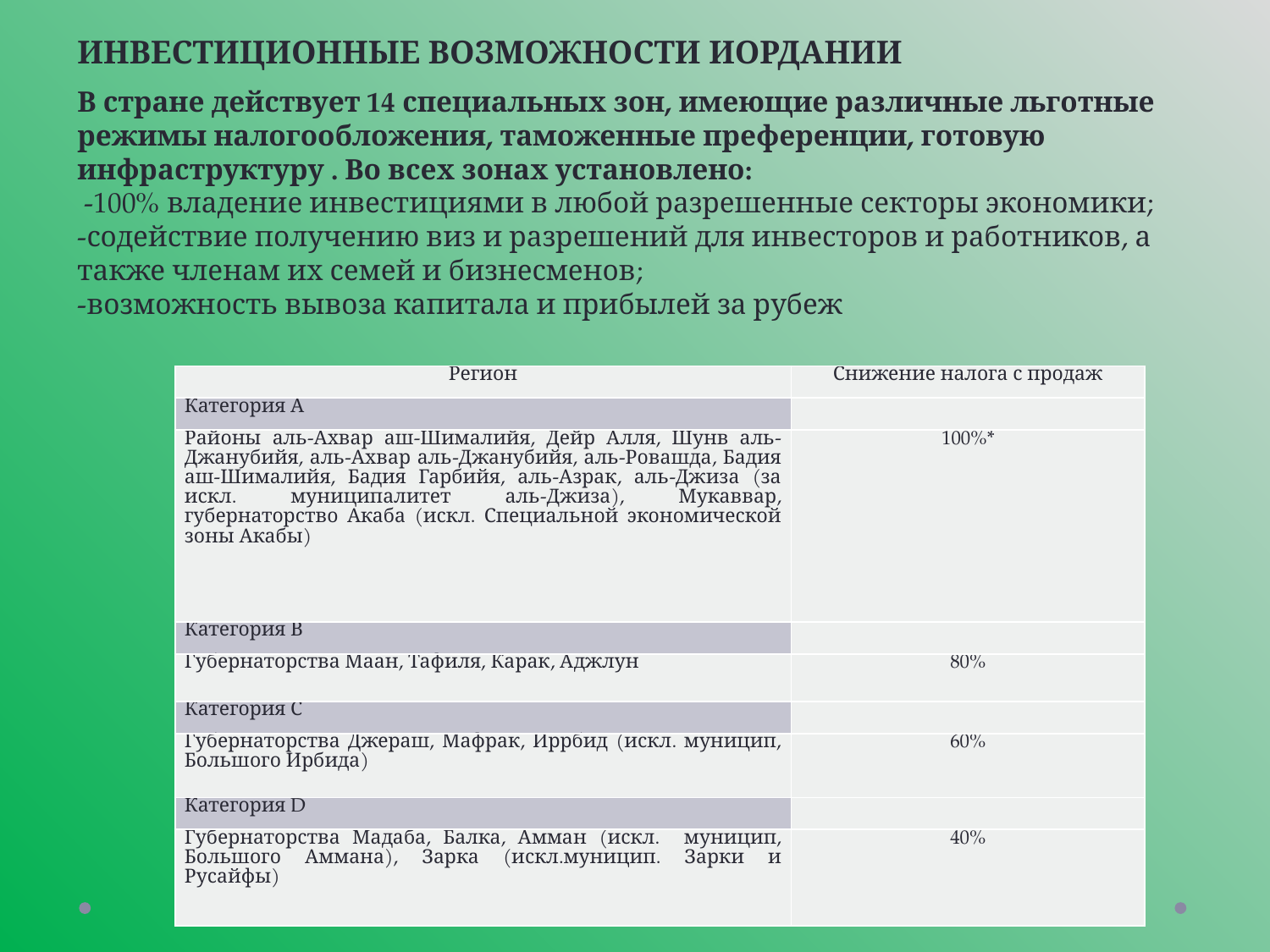

ИНВЕСТИЦИОННЫЕ ВОЗМОЖНОСТИ ИОРДАНИИ
В стране действует 14 специальных зон, имеющие различные льготные режимы налогообложения, таможенные преференции, готовую инфраструктуру . Во всех зонах установлено:
 -100% владение инвестициями в любой разрешенные секторы экономики;
-содействие получению виз и разрешений для инвесторов и работников, а также членам их семей и бизнесменов;
-возможность вывоза капитала и прибылей за рубеж
| Регион | Снижение налога с продаж |
| --- | --- |
| Категория А |  |
| Районы аль-Ахвар аш-Шималийя, Дейр Алля, Шунв аль-Джанубийя, аль-Ахвар аль-Джанубийя, аль-Ровашда, Бадия аш-Шималийя, Бадия Гарбийя, аль-Азрак, аль-Джиза (за искл. муниципалитет аль-Джиза), Мукаввар, губернаторство Акаба (искл. Специальной экономической зоны Акабы) | 100%\* |
| Категория В |  |
| Губернаторства Маан, Тафиля, Карак, Аджлун | 80% |
| Категория С |  |
| Губернаторства Джераш, Мафрак, Иррбид (искл. муницип, Большого Ирбида) | 60% |
| Категория D |  |
| Губернаторства Мадаба, Балка, Амман (искл. муницип, Большого Аммана), Зарка (искл.муницип. Зарки и Русайфы) | 40% |